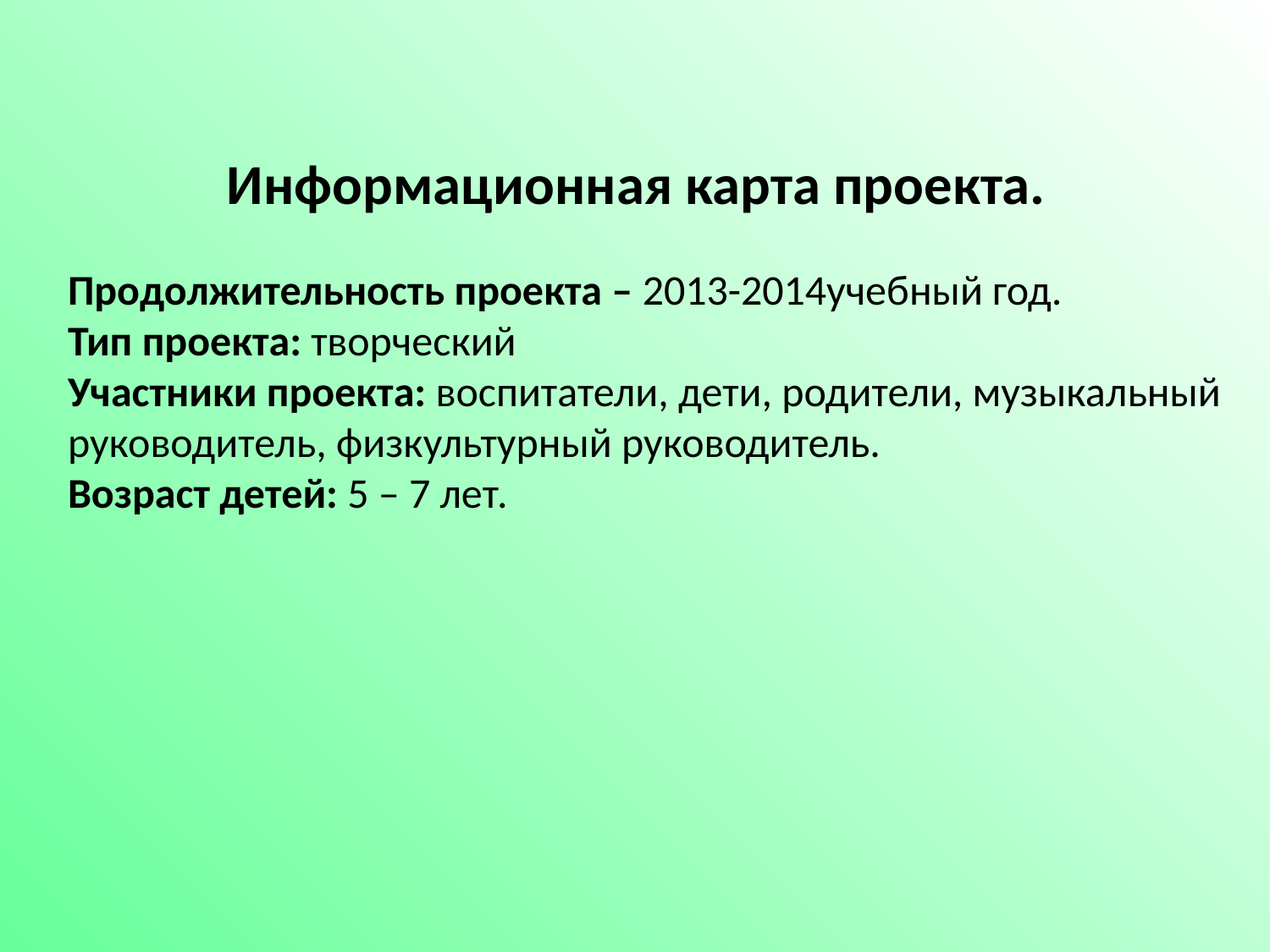

# Информационная карта проекта.
Продолжительность проекта – 2013-2014учебный год.
Тип проекта: творческий
Участники проекта: воспитатели, дети, родители, музыкальный руководитель, физкультурный руководитель.
Возраст детей: 5 – 7 лет.